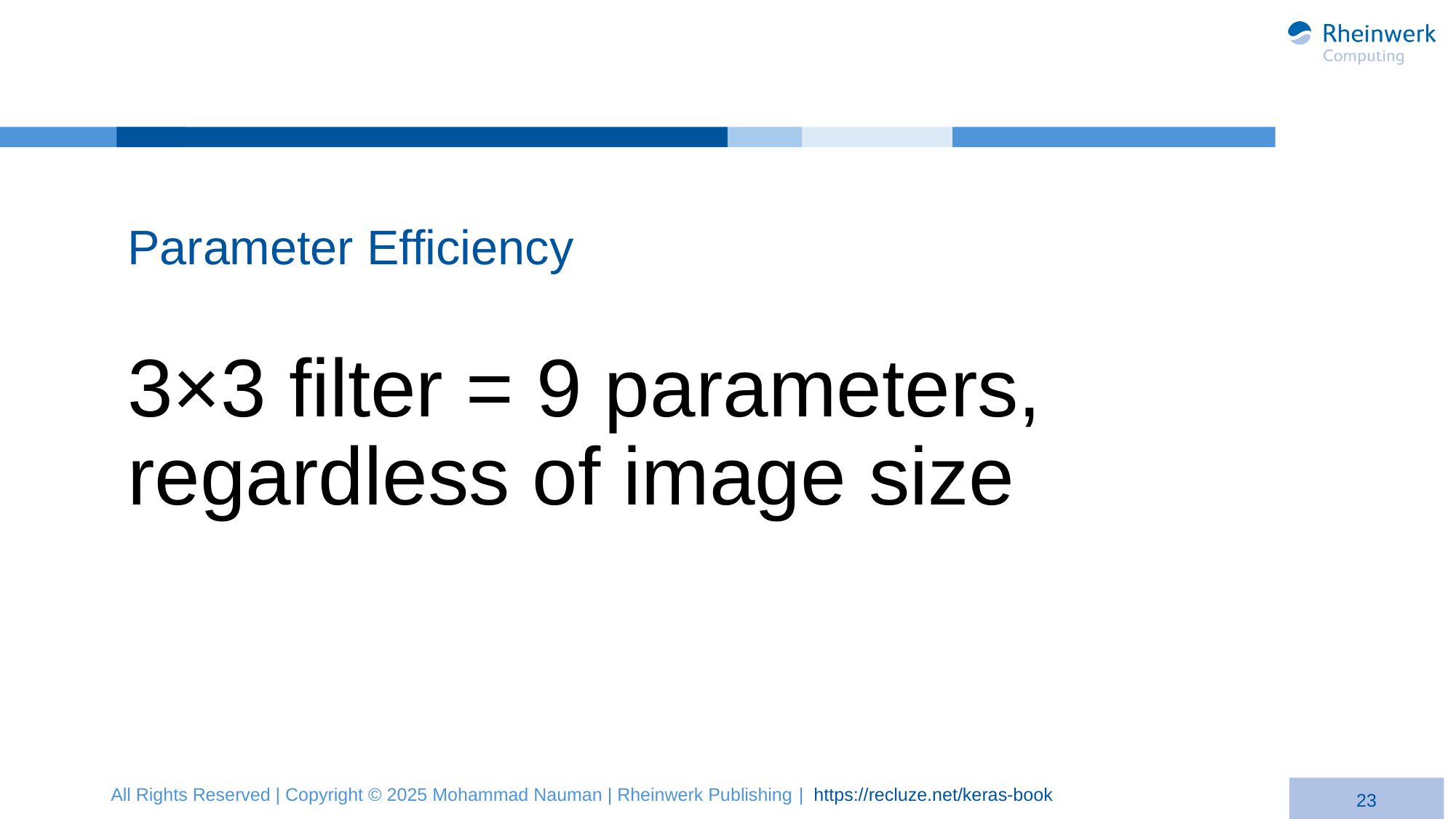

Parameter Efficiency
# 3×3 filter = 9 parameters, regardless of image size